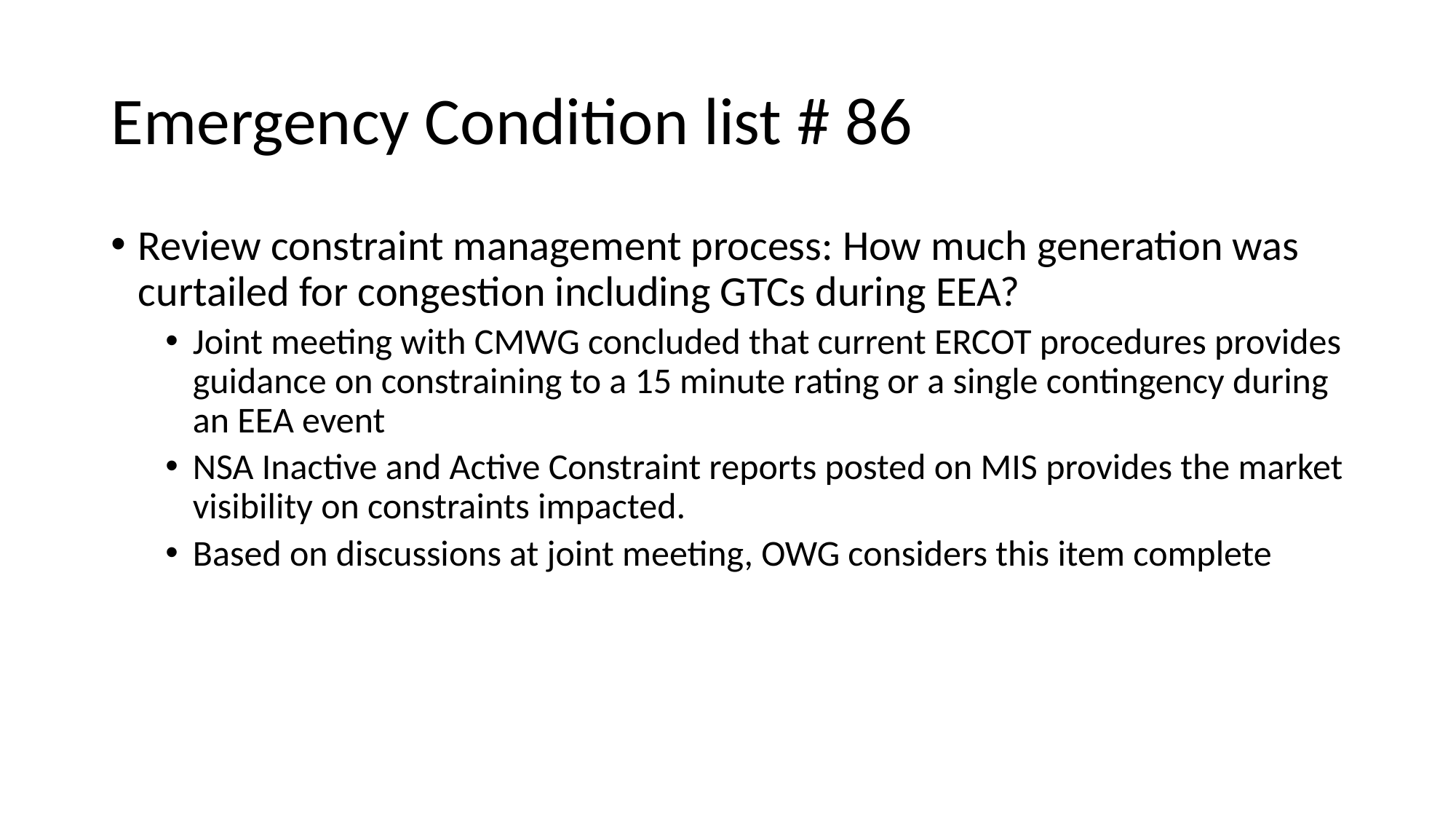

# Emergency Condition list # 86
Review constraint management process: How much generation was curtailed for congestion including GTCs during EEA?
Joint meeting with CMWG concluded that current ERCOT procedures provides guidance on constraining to a 15 minute rating or a single contingency during an EEA event
NSA Inactive and Active Constraint reports posted on MIS provides the market visibility on constraints impacted.
Based on discussions at joint meeting, OWG considers this item complete